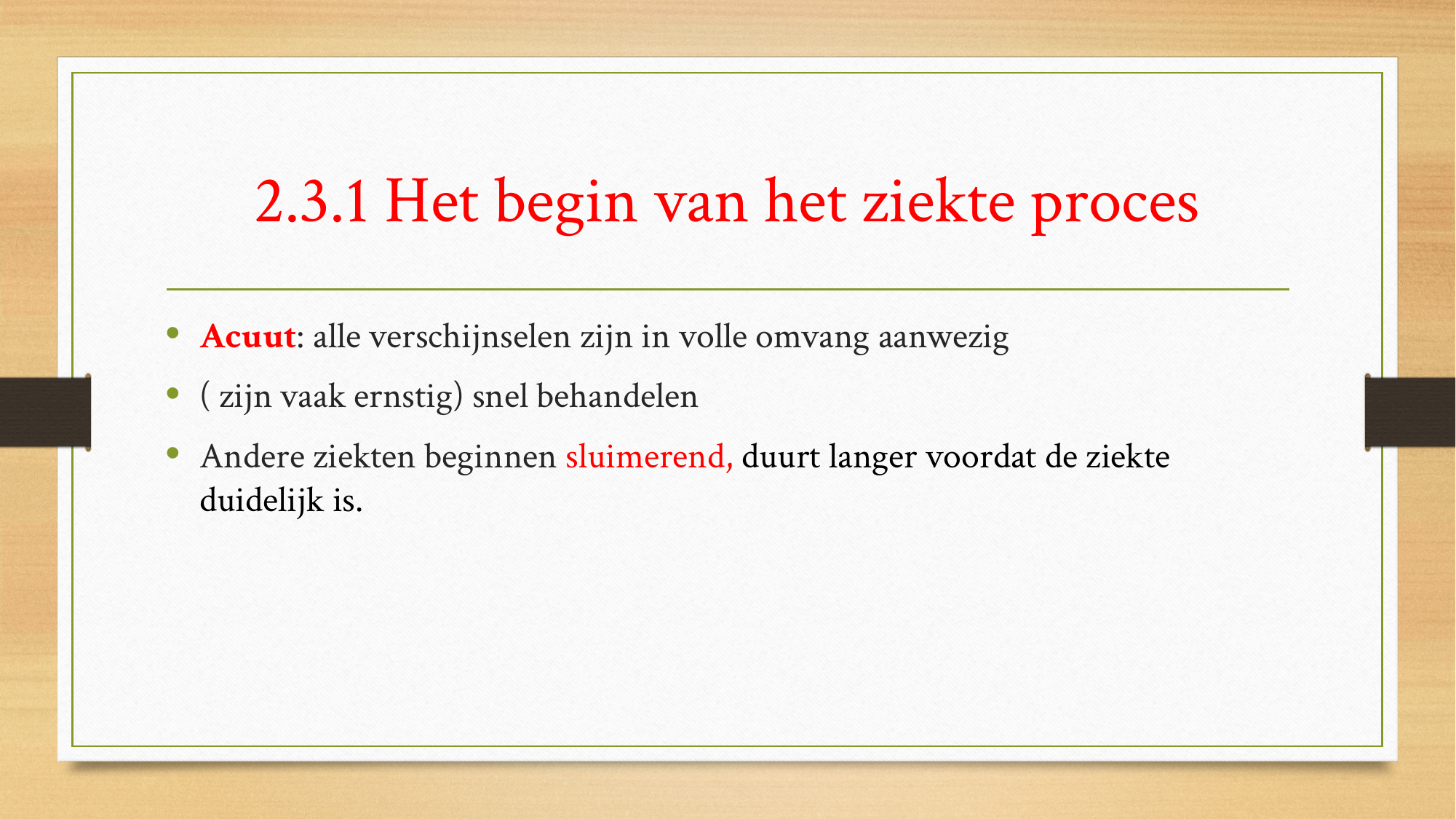

# 2.3.1 Het begin van het ziekte proces
Acuut: alle verschijnselen zijn in volle omvang aanwezig
( zijn vaak ernstig) snel behandelen
Andere ziekten beginnen sluimerend, duurt langer voordat de ziekte duidelijk is.